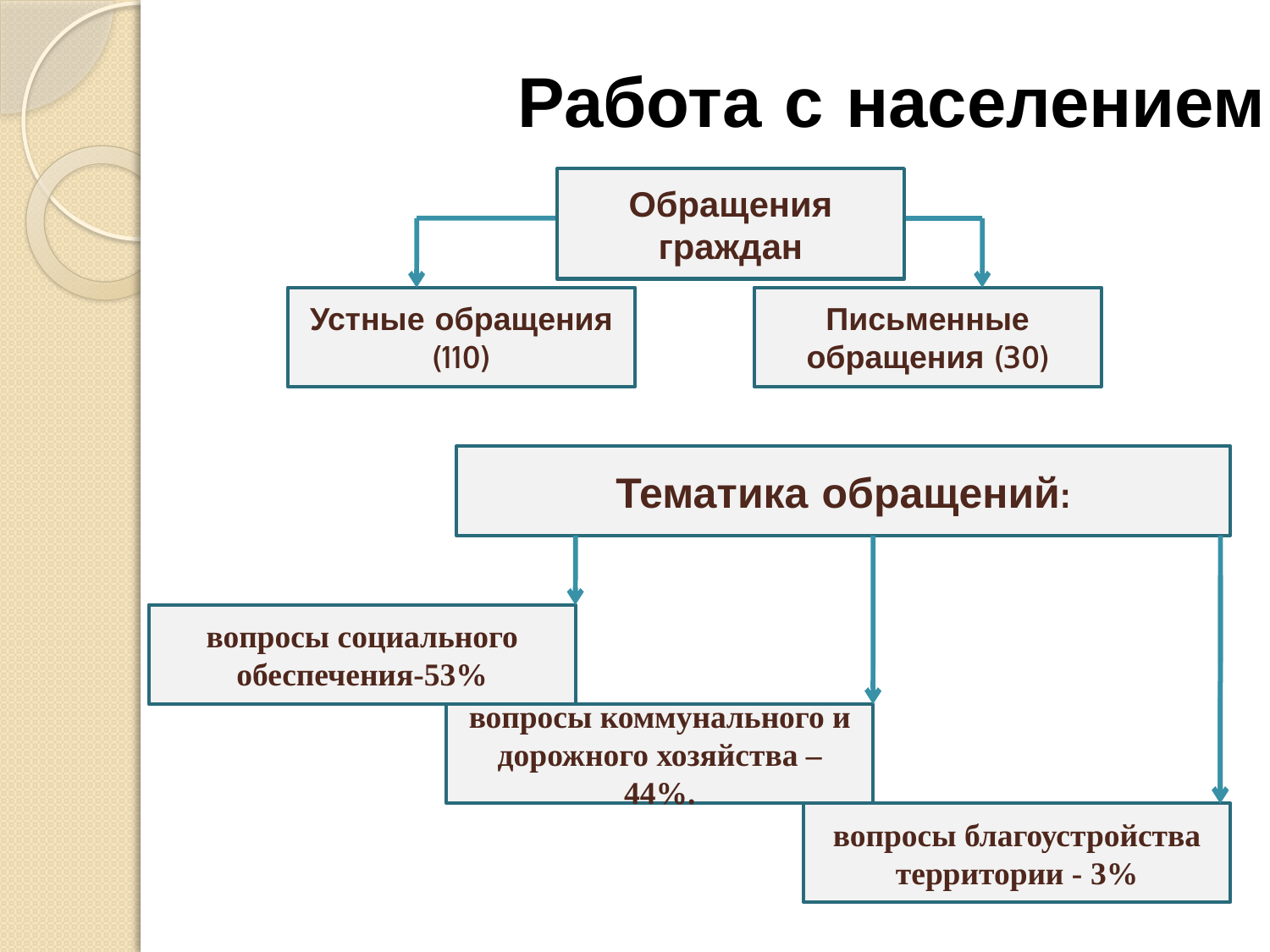

Работа с населением
Обращения граждан
Устные обращения (110)
Письменные обращения (30)
Тематика обращений:
вопросы социального обеспечения-53%
вопросы коммунального и дорожного хозяйства – 44%.
вопросы благоустройства территории - 3%